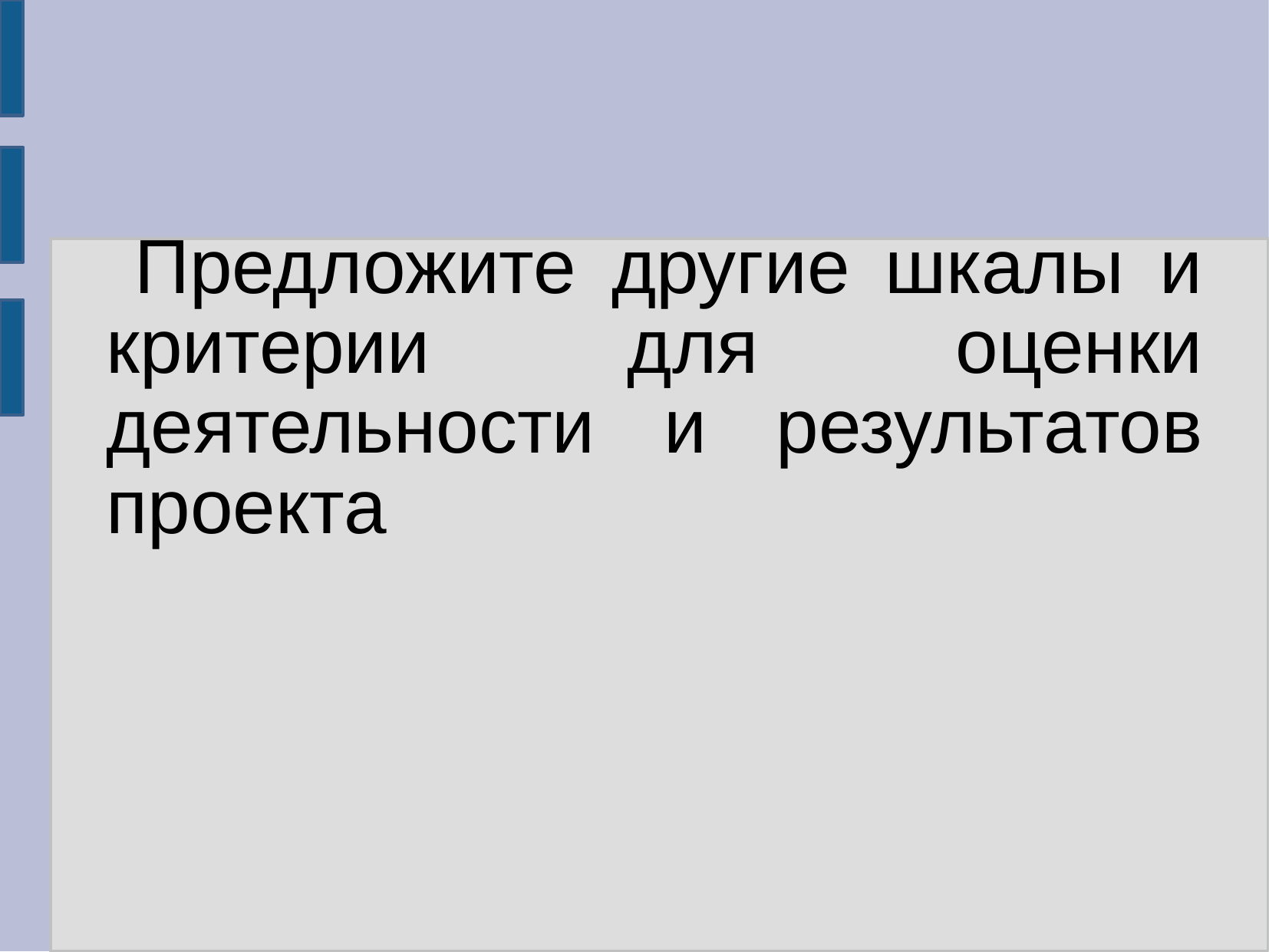

#
  Предложите другие шкалы и критерии для оценки деятельности и результатов проекта